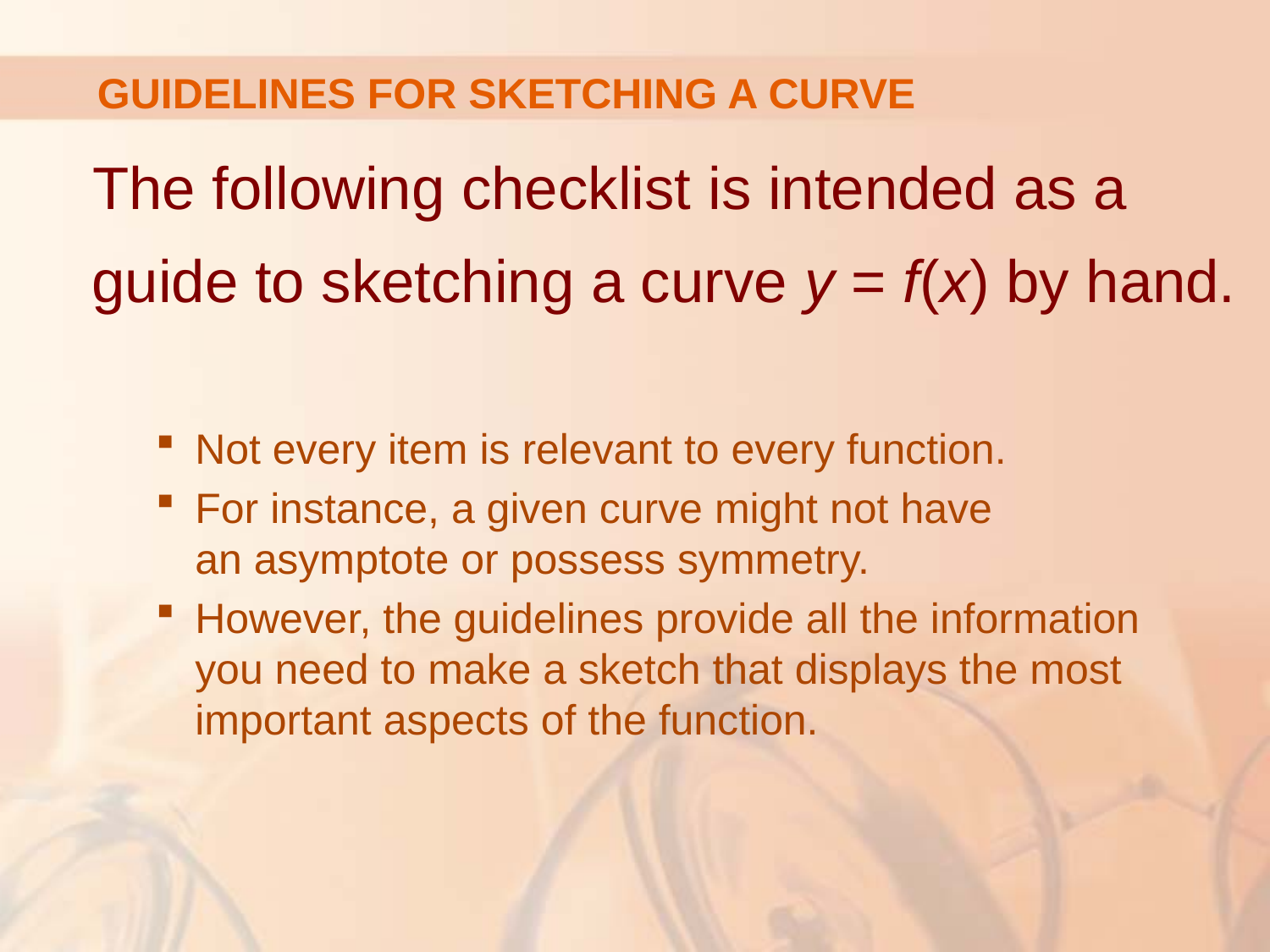

# GUIDELINES FOR SKETCHING A CURVE
The following checklist is intended as a guide to sketching a curve y = f(x) by hand.

Not every item is relevant to every function.
For instance, a given curve might not have
an asymptote or possess symmetry.
However, the guidelines provide all the information
you need to make a sketch that displays the most important aspects of the function.